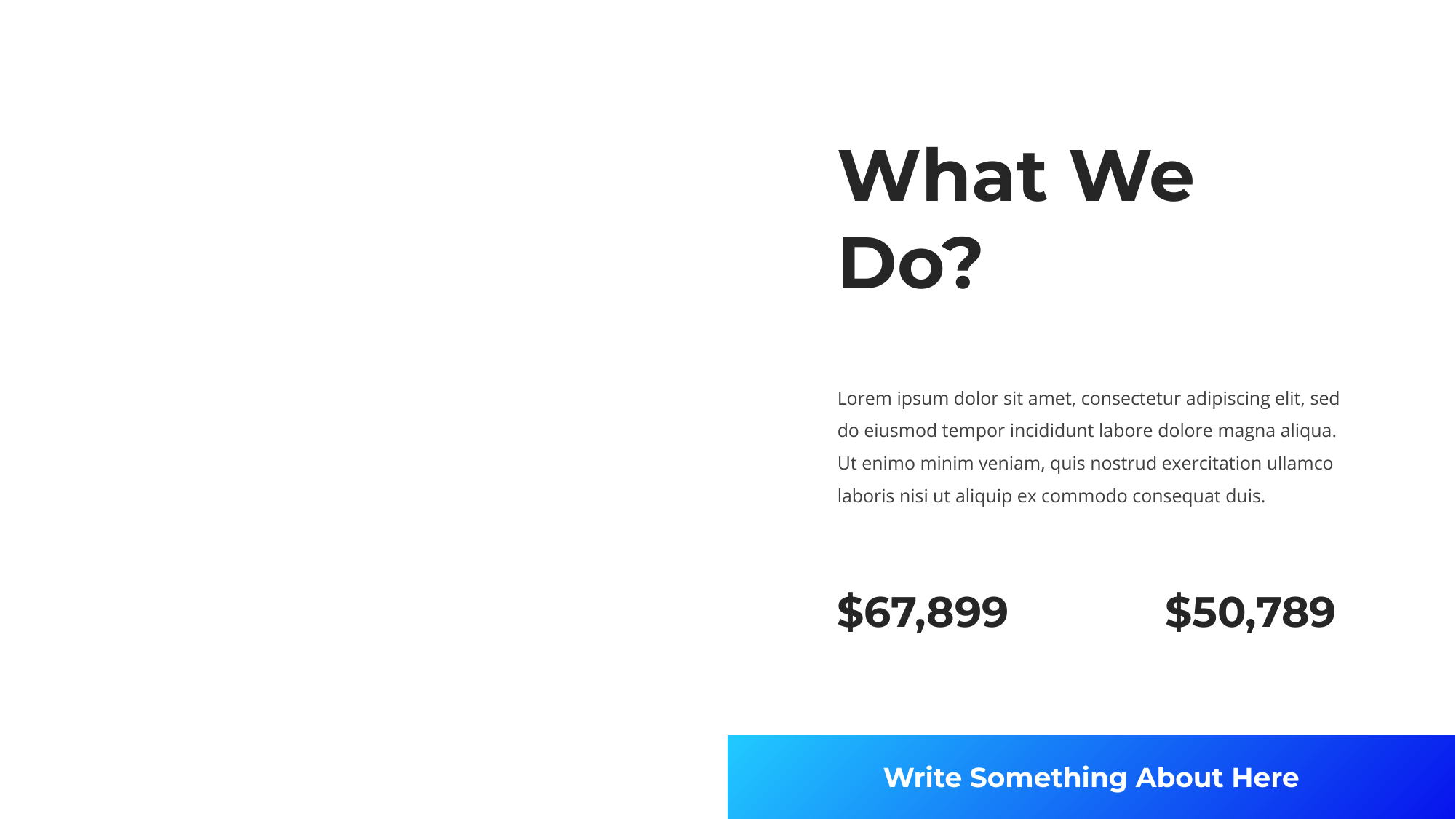

What We Do?
Lorem ipsum dolor sit amet, consectetur adipiscing elit, sed do eiusmod tempor incididunt labore dolore magna aliqua. Ut enimo minim veniam, quis nostrud exercitation ullamco laboris nisi ut aliquip ex commodo consequat duis.
$67,899
$50,789

Write Something About Here